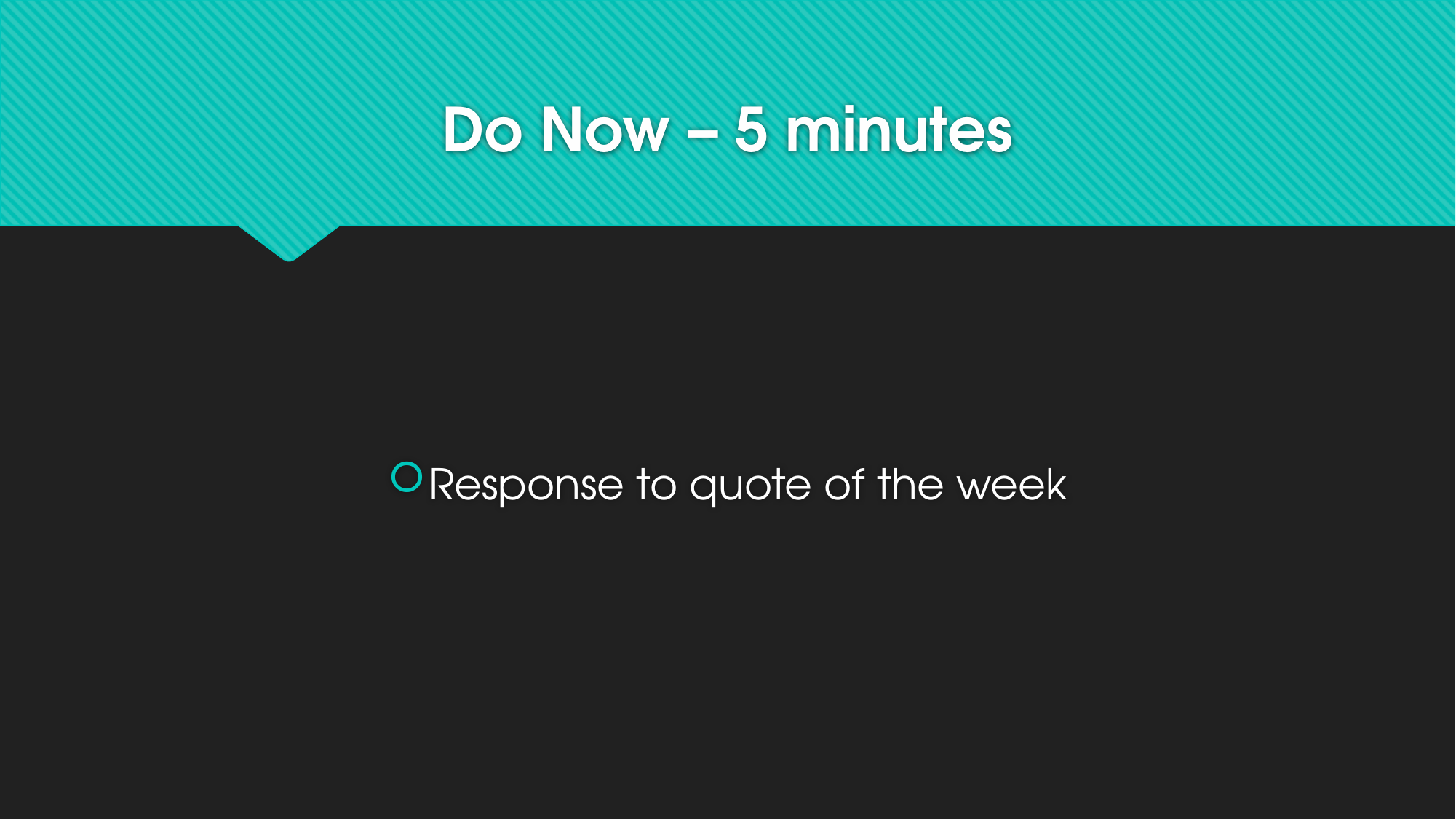

# Do Now – 5 minutes
Response to quote of the week